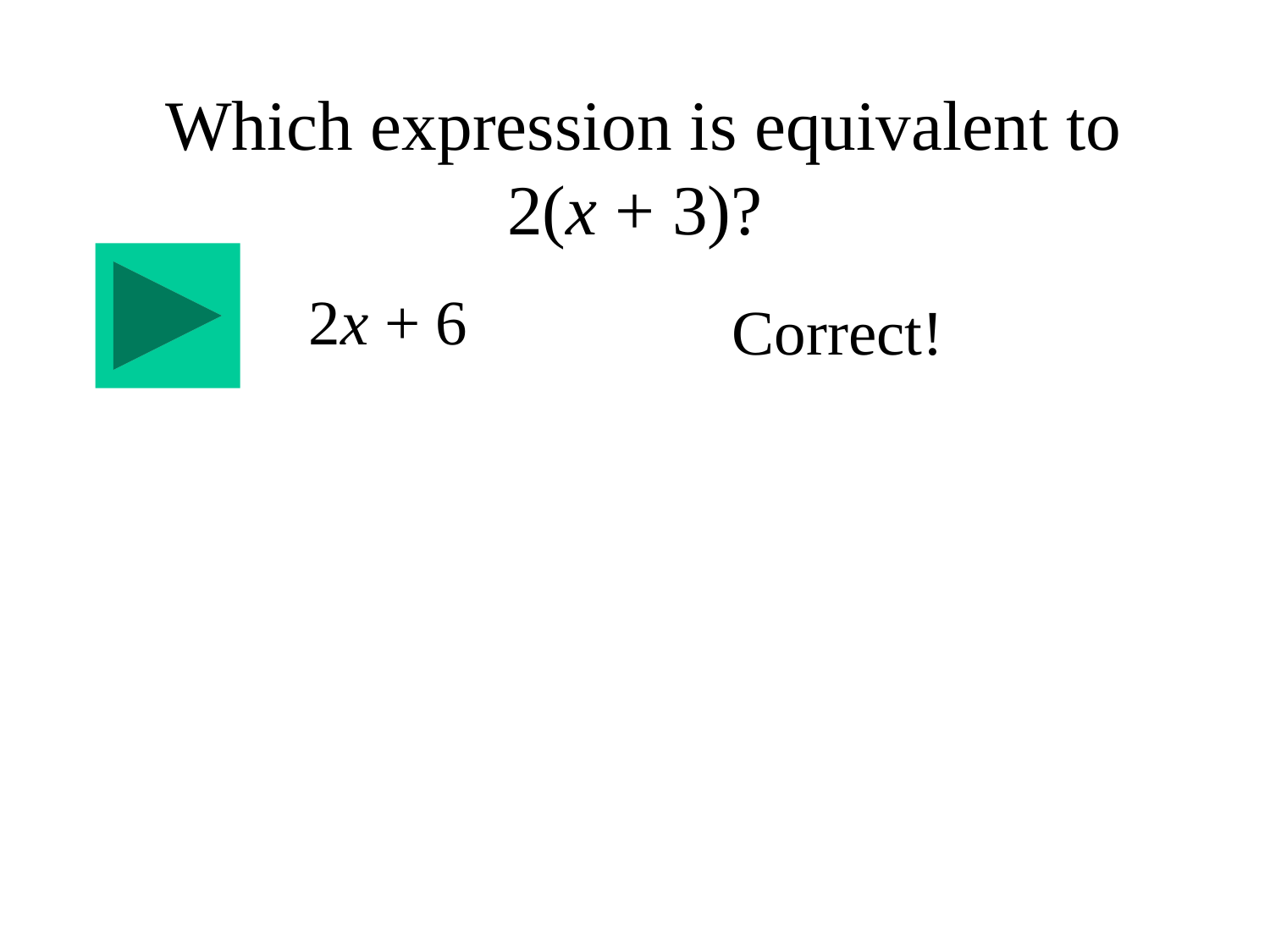

Which expression is equivalent to 2(x + 3)?

2x + 6
Correct!